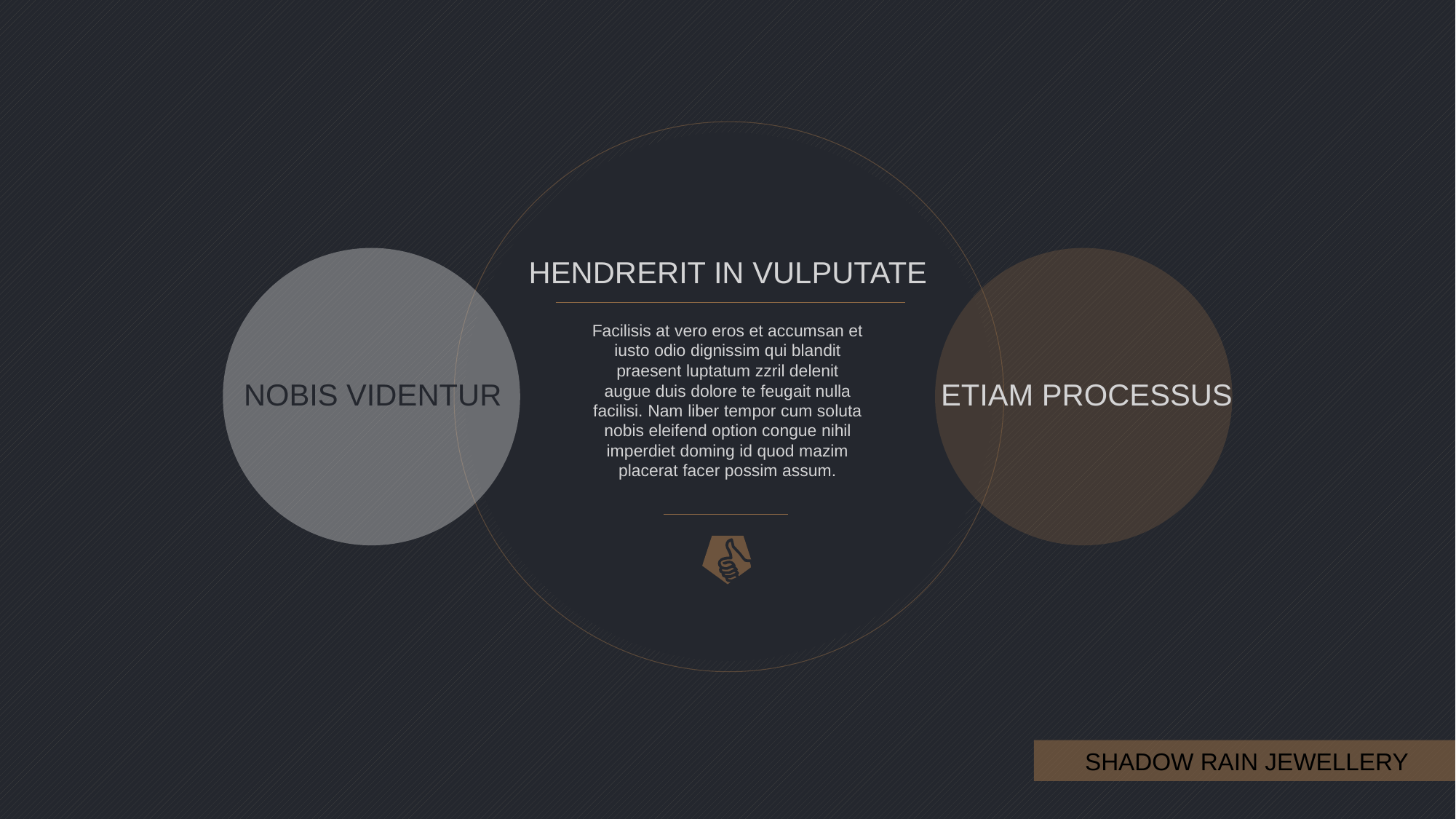

HENDRERIT IN VULPUTATE

Facilisis at vero eros et accumsan et iusto odio dignissim qui blandit praesent luptatum zzril delenit augue duis dolore te feugait nulla facilisi. Nam liber tempor cum soluta nobis eleifend option congue nihil imperdiet doming id quod mazim placerat facer possim assum.
NOBIS VIDENTUR
ETIAM PROCESSUS

SHADOW RAIN JEWELLERY